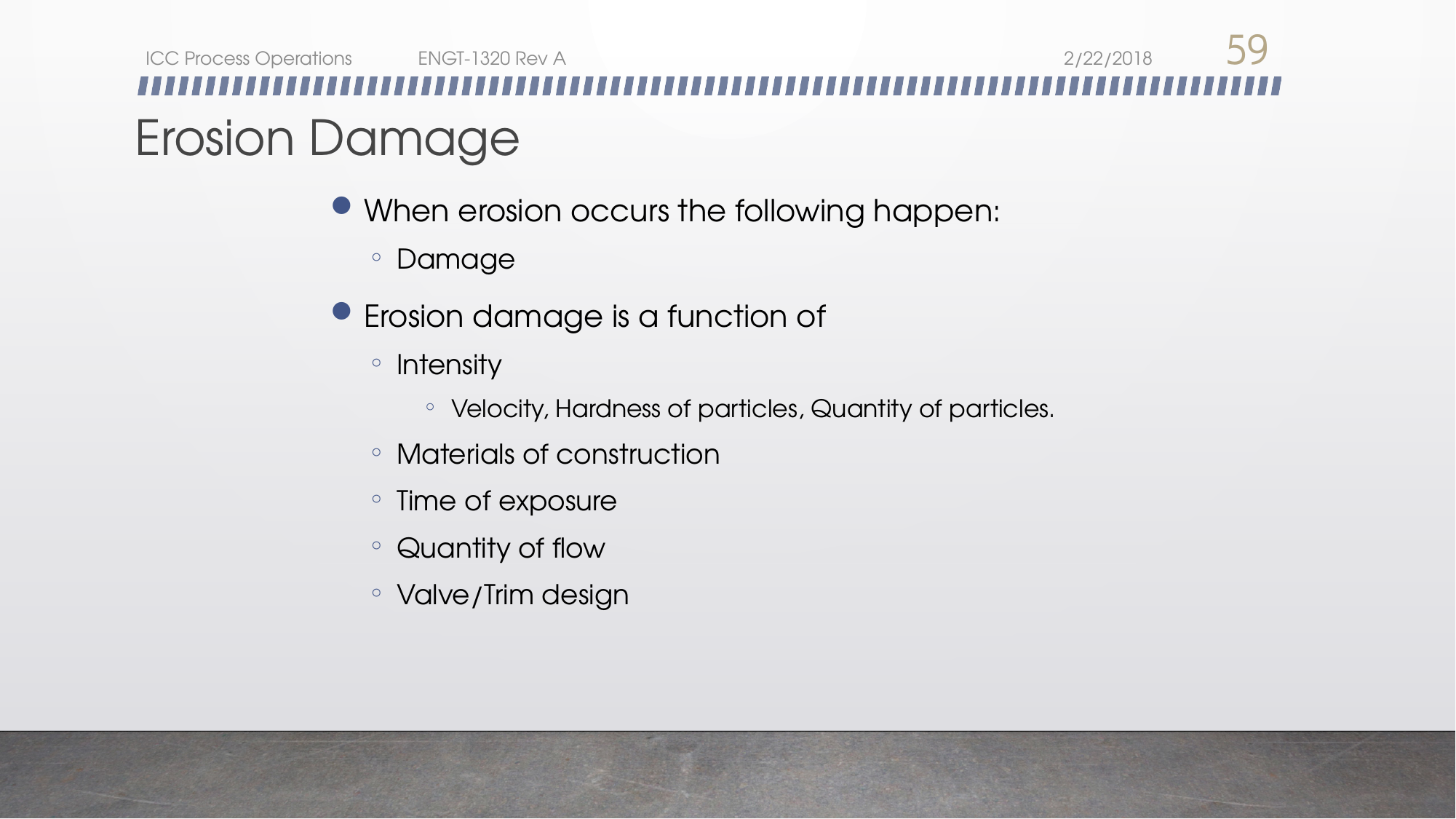

59
ICC Process Operations             ENGT-1320 Rev A
2/22/2018
# Erosion Damage
When erosion occurs the following happen:
Damage
Erosion damage is a function of
Intensity
Velocity, Hardness of particles, Quantity of particles.
Materials of construction
Time of exposure
Quantity of flow
Valve/Trim design